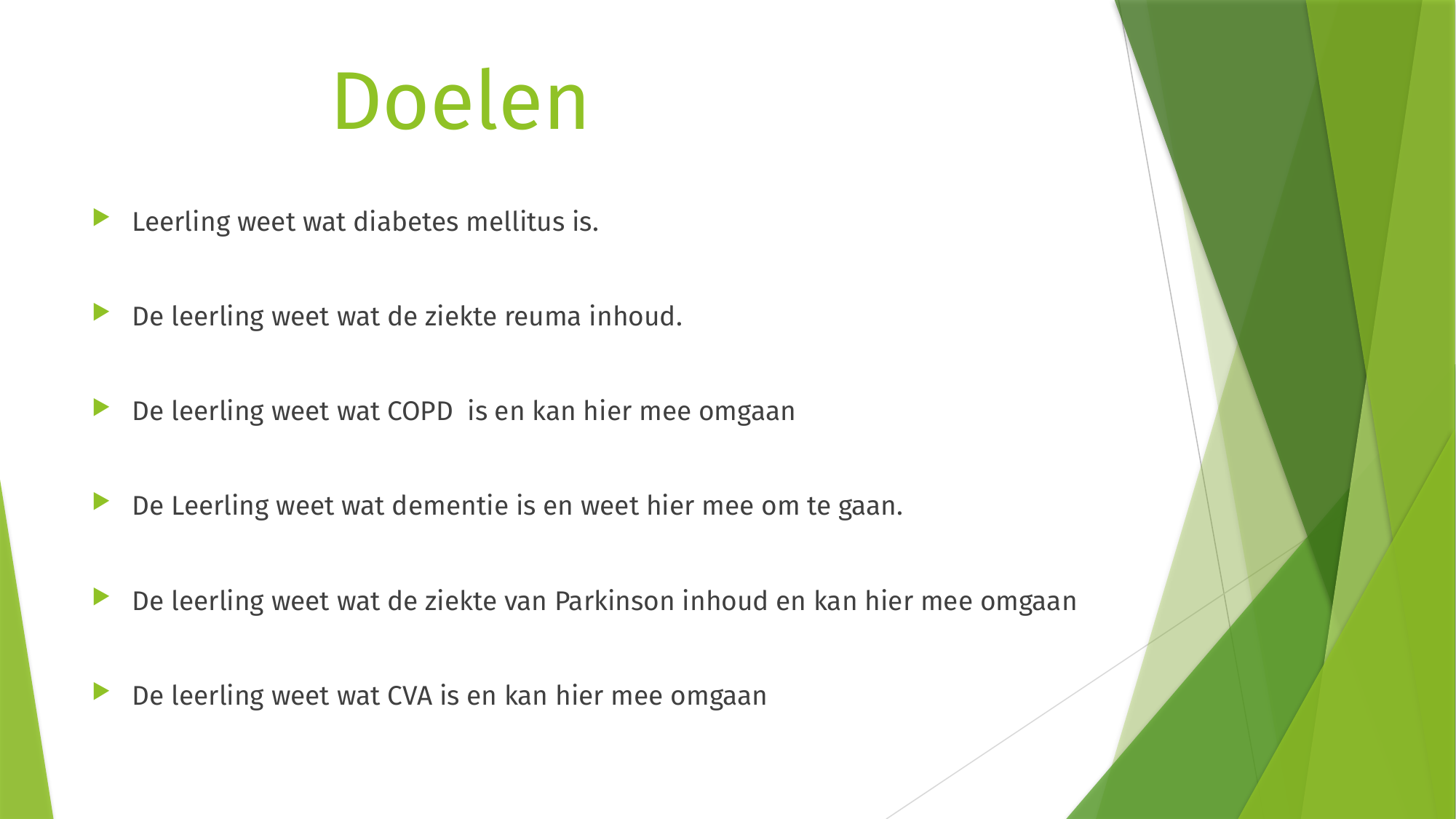

# Doelen

Leerling weet wat diabetes mellitus is.

De leerling weet wat de ziekte reuma inhoud.

De leerling weet wat COPD  is en kan hier mee omgaan

De Leerling weet wat dementie is en weet hier mee om te gaan.

De leerling weet wat de ziekte van Parkinson inhoud en kan hier mee omgaan

De leerling weet wat CVA is en kan hier mee omgaan